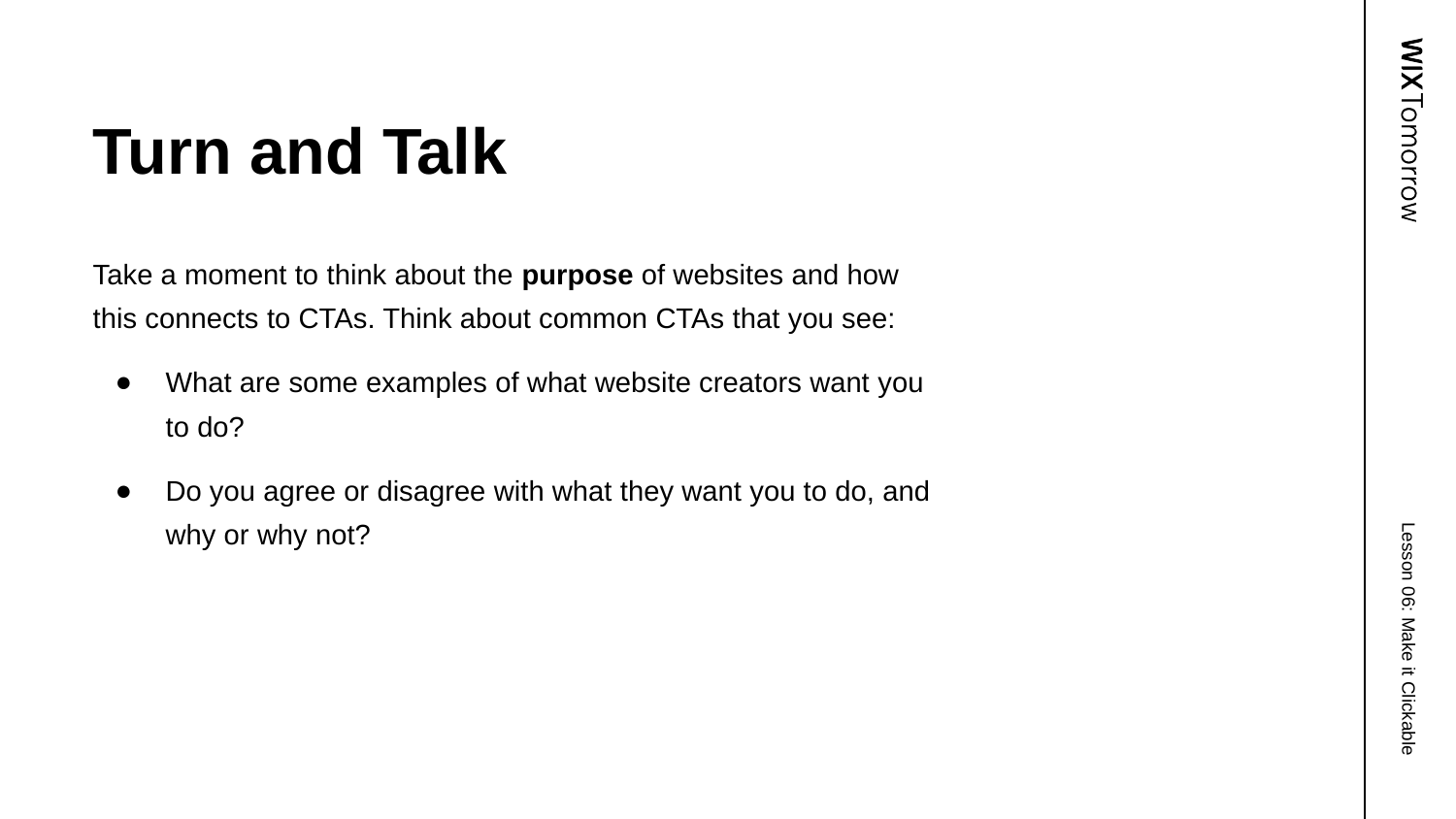

# Turn and Talk
Take a moment to think about the purpose of websites and how this connects to CTAs. Think about common CTAs that you see:
What are some examples of what website creators want you to do?
Do you agree or disagree with what they want you to do, and why or why not?